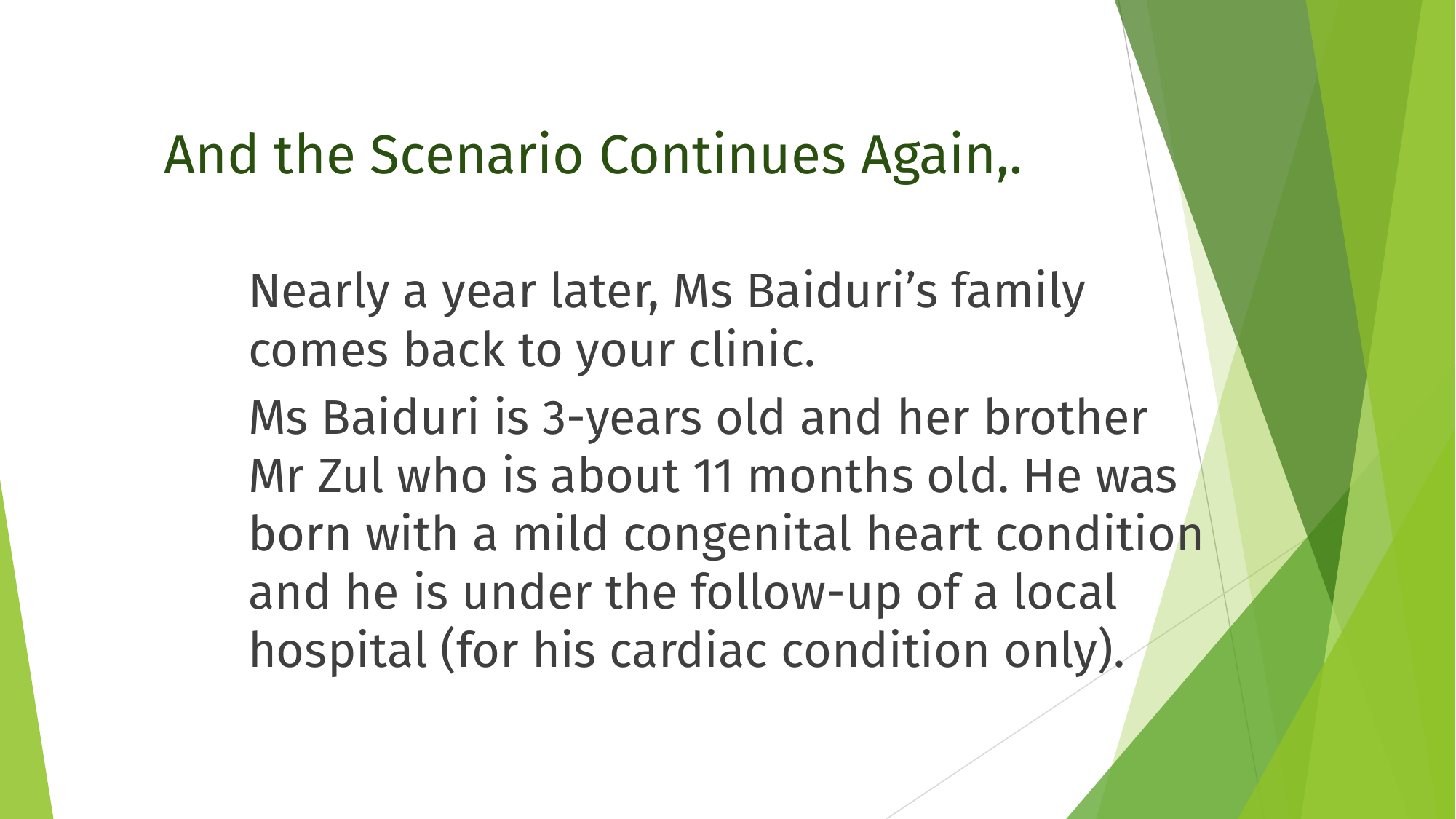

# And the Scenario Continues Again,.

Nearly a year later, Ms Baiduri’s family comes back to your clinic.
Ms Baiduri is 3-years old and her brother Mr Zul who is about 11 months old. He was born with a mild congenital heart condition and he is under the follow-up of a local hospital (for his cardiac condition only).